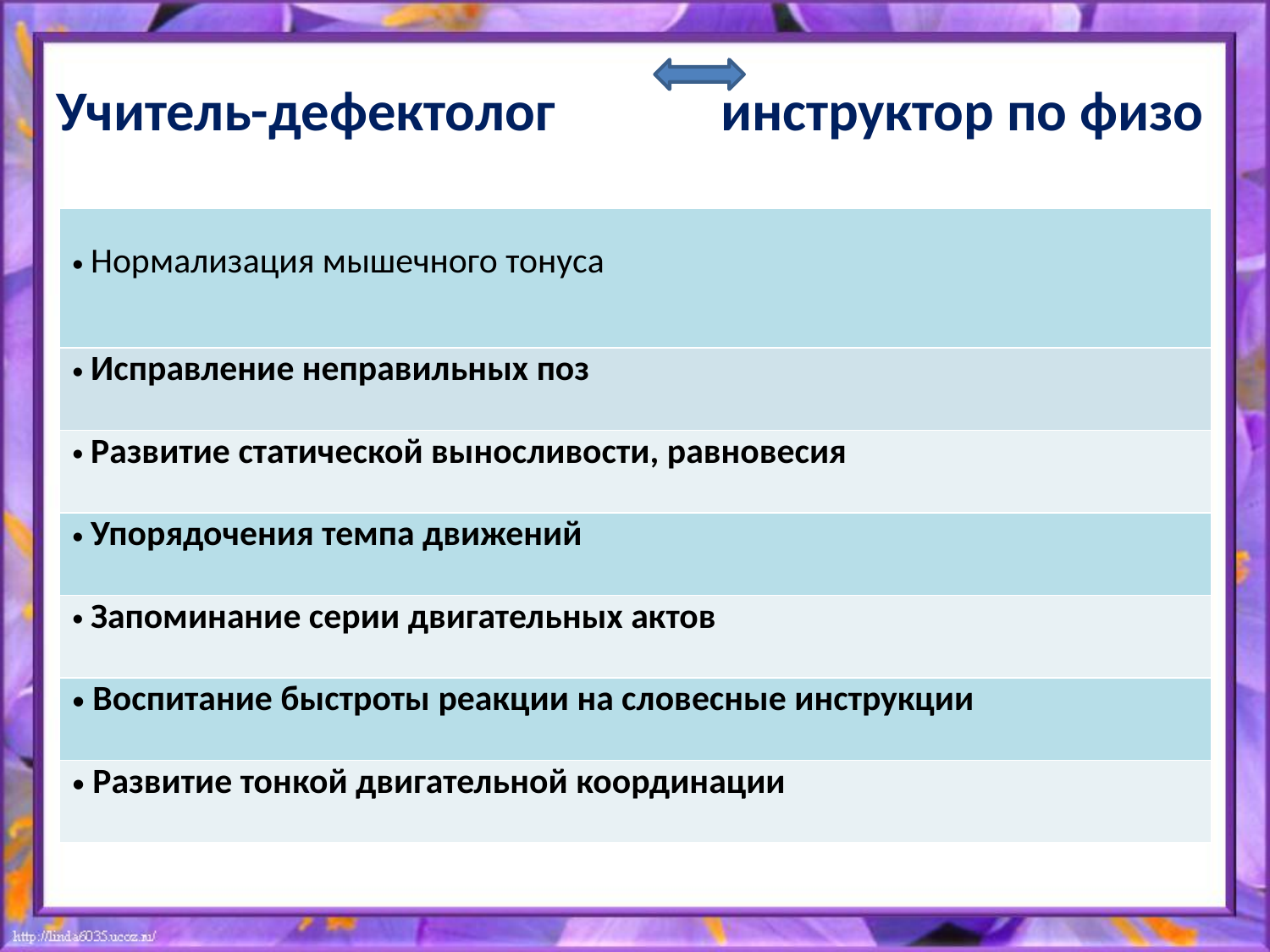

# Учитель-дефектолог             инструктор по физо

| Нормализация мышечного тонуса |
| --- |
| Исправление неправильных поз |
| Развитие статической выносливости, равновесия |
| Упорядочения темпа движений |
| Запоминание серии двигательных актов |
| Воспитание быстроты реакции на словесные инструкции |
| Развитие тонкой двигательной координации |